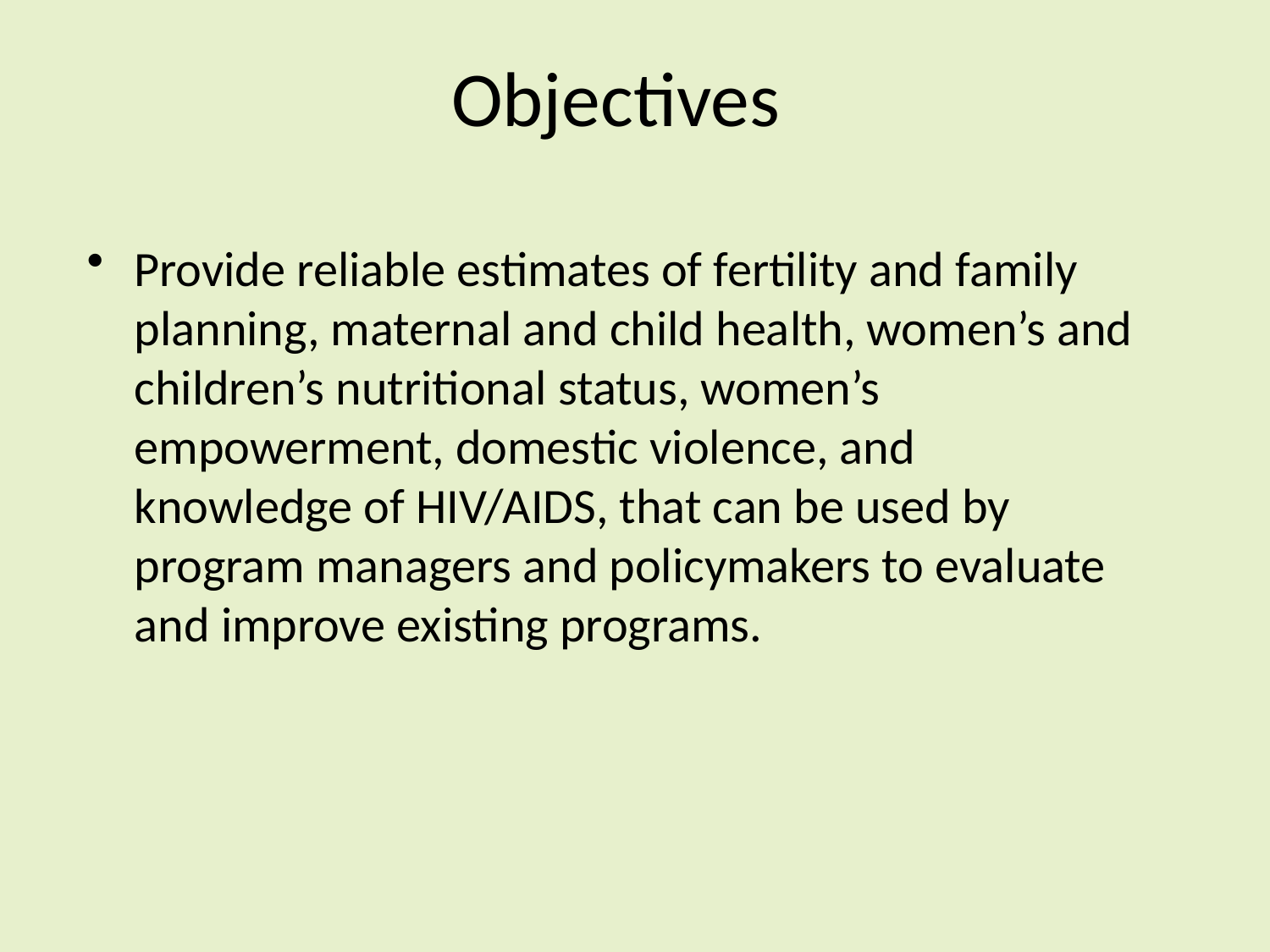

Objectives
Provide reliable estimates of fertility and family planning, maternal and child health, women’s and children’s nutritional status, women’s empowerment, domestic violence, and knowledge of HIV/AIDS, that can be used by program managers and policymakers to evaluate and improve existing programs.